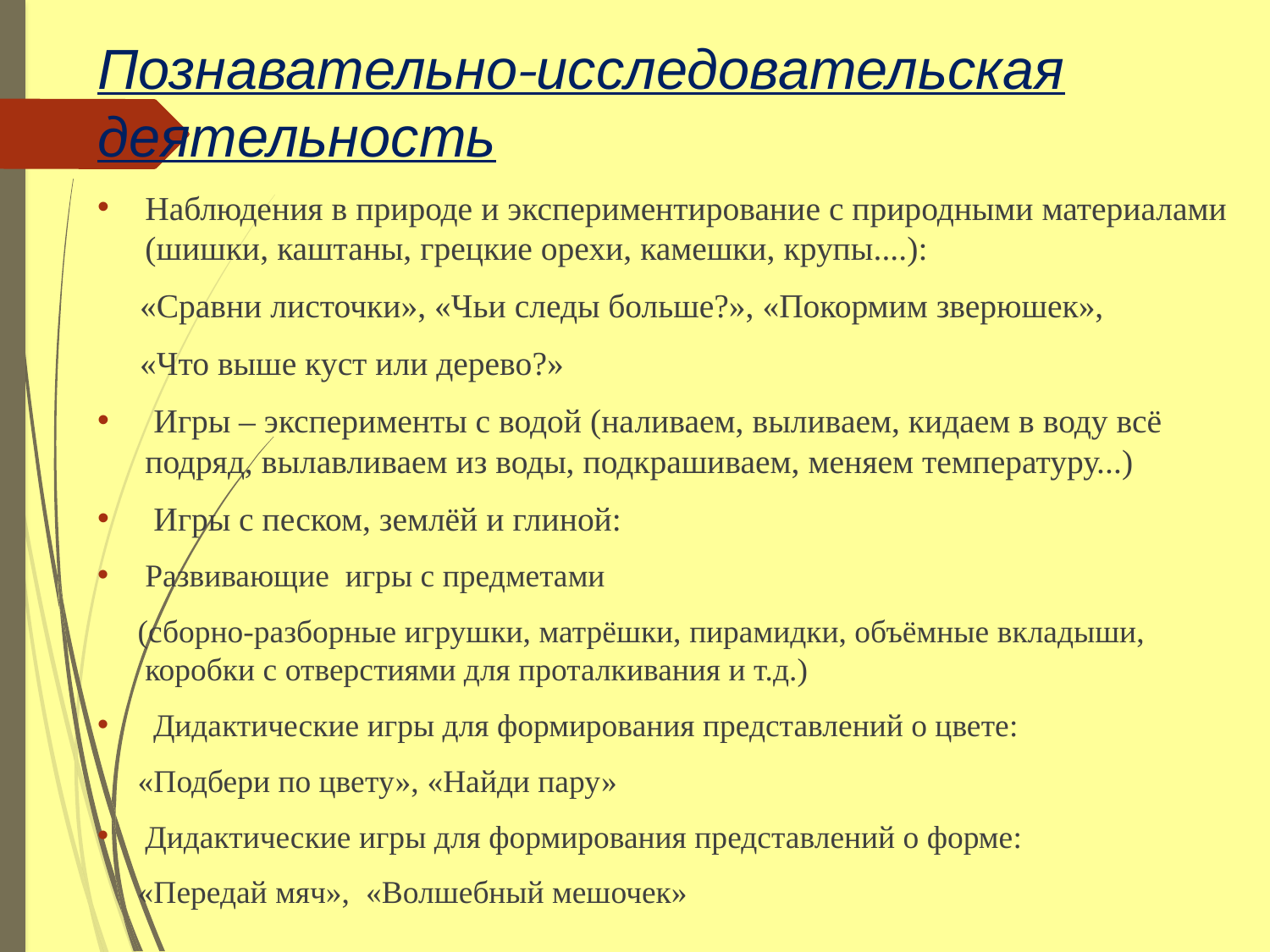

# Познавательно-исследовательская деятельность
Наблюдения в природе и экспериментирование с природными материалами (шишки, каштаны, грецкие орехи, камешки, крупы....):
     «Сравни листочки», «Чьи следы больше?», «Покормим зверюшек»,
     «Что выше куст или дерево?»
 Игры – эксперименты с водой (наливаем, выливаем, кидаем в воду всё подряд, вылавливаем из воды, подкрашиваем, меняем температуру...)
 Игры с песком, землёй и глиной:
Развивающие  игры с предметами
     (сборно-разборные игрушки, матрёшки, пирамидки, объёмные вкладыши, коробки с отверстиями для проталкивания и т.д.)
 Дидактические игры для формирования представлений о цвете:
     «Подбери по цвету», «Найди пару»
Дидактические игры для формирования представлений о форме:
     «Передай мяч»,  «Волшебный мешочек»